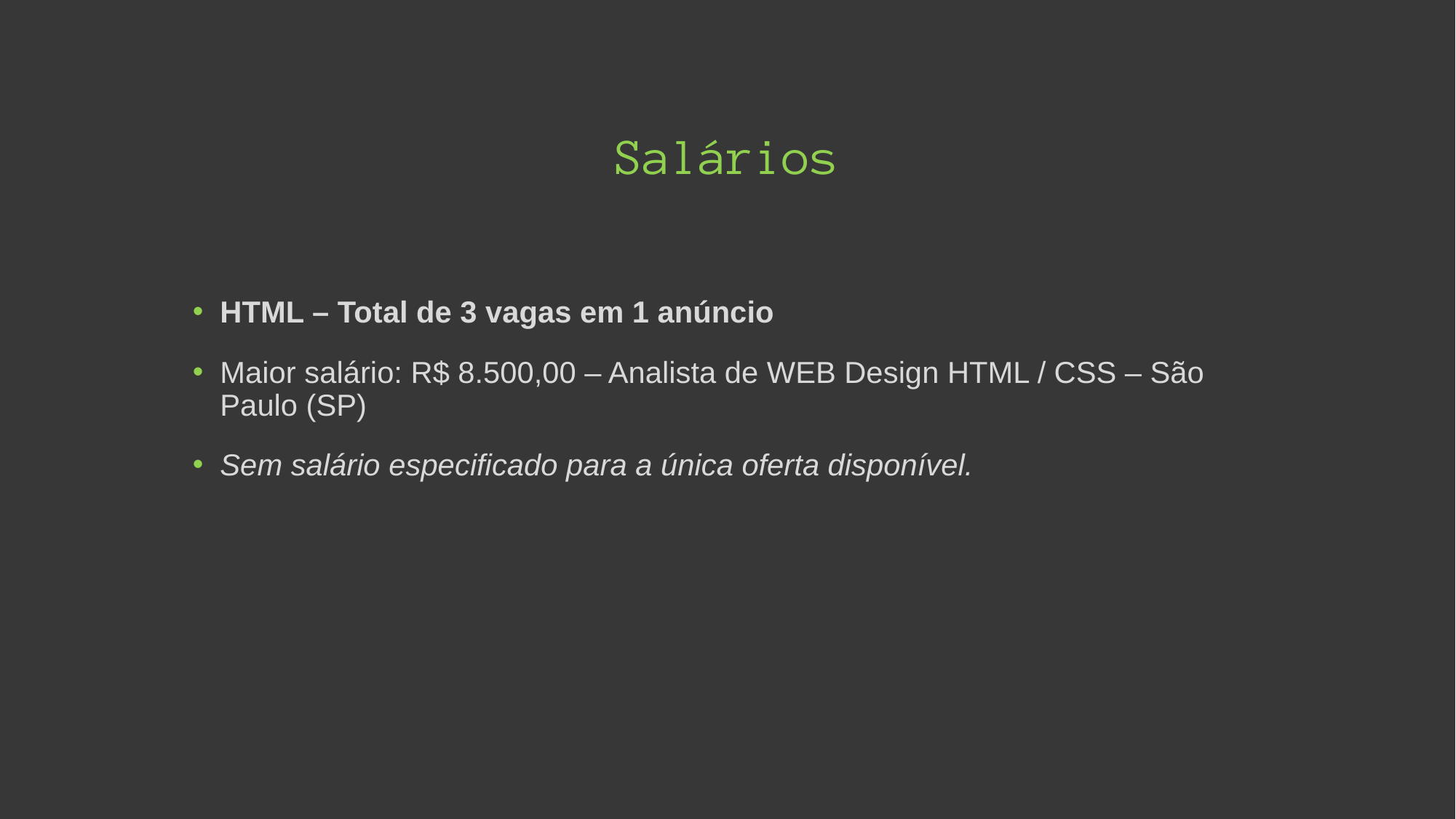

# Salários

HTML – Total de 3 vagas em 1 anúncio
Maior salário: R$ 8.500,00 – Analista de WEB Design HTML / CSS – São Paulo (SP)
Sem salário especificado para a única oferta disponível.